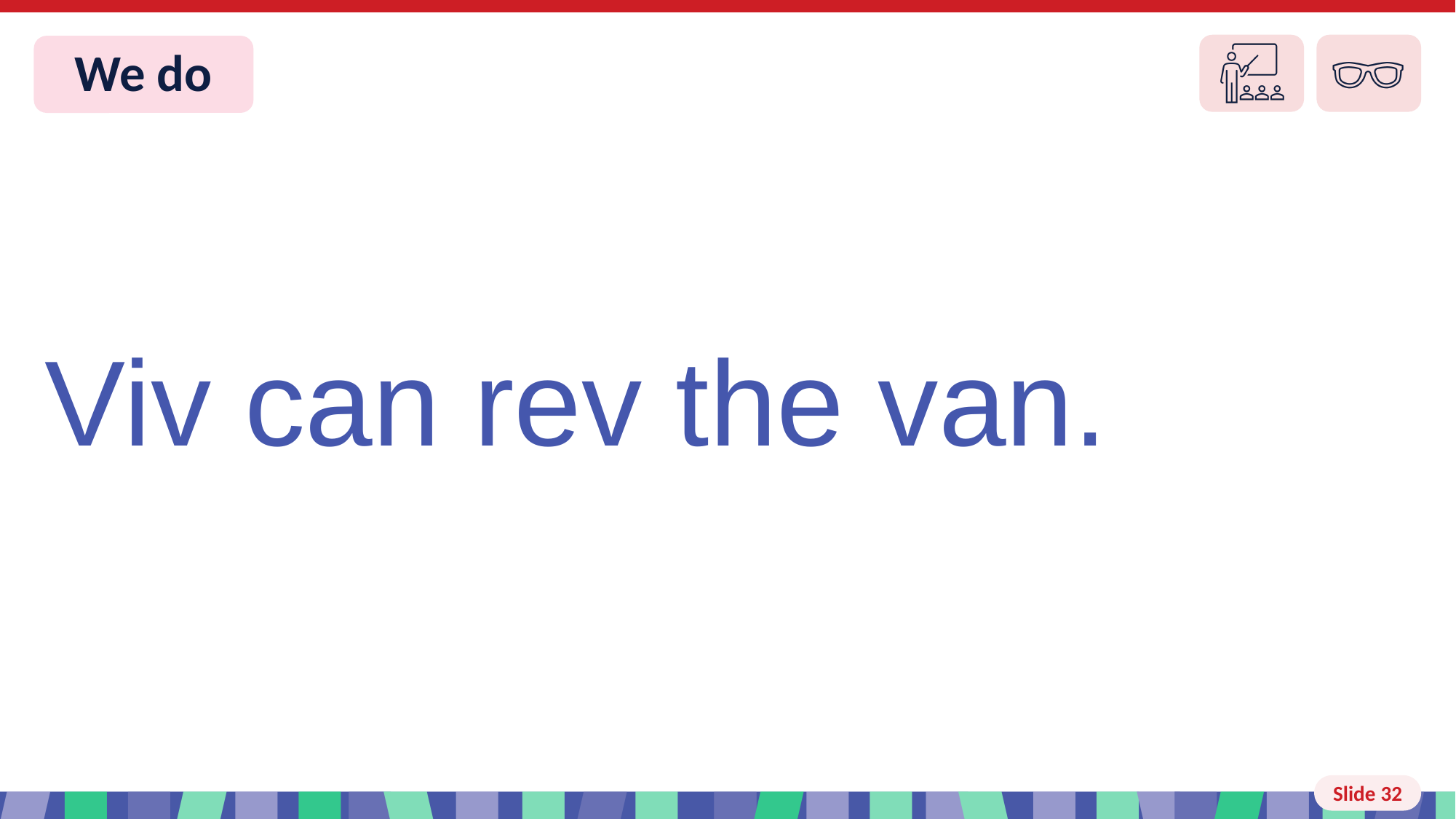

# Slide 32 We do
Viv can rev the van.